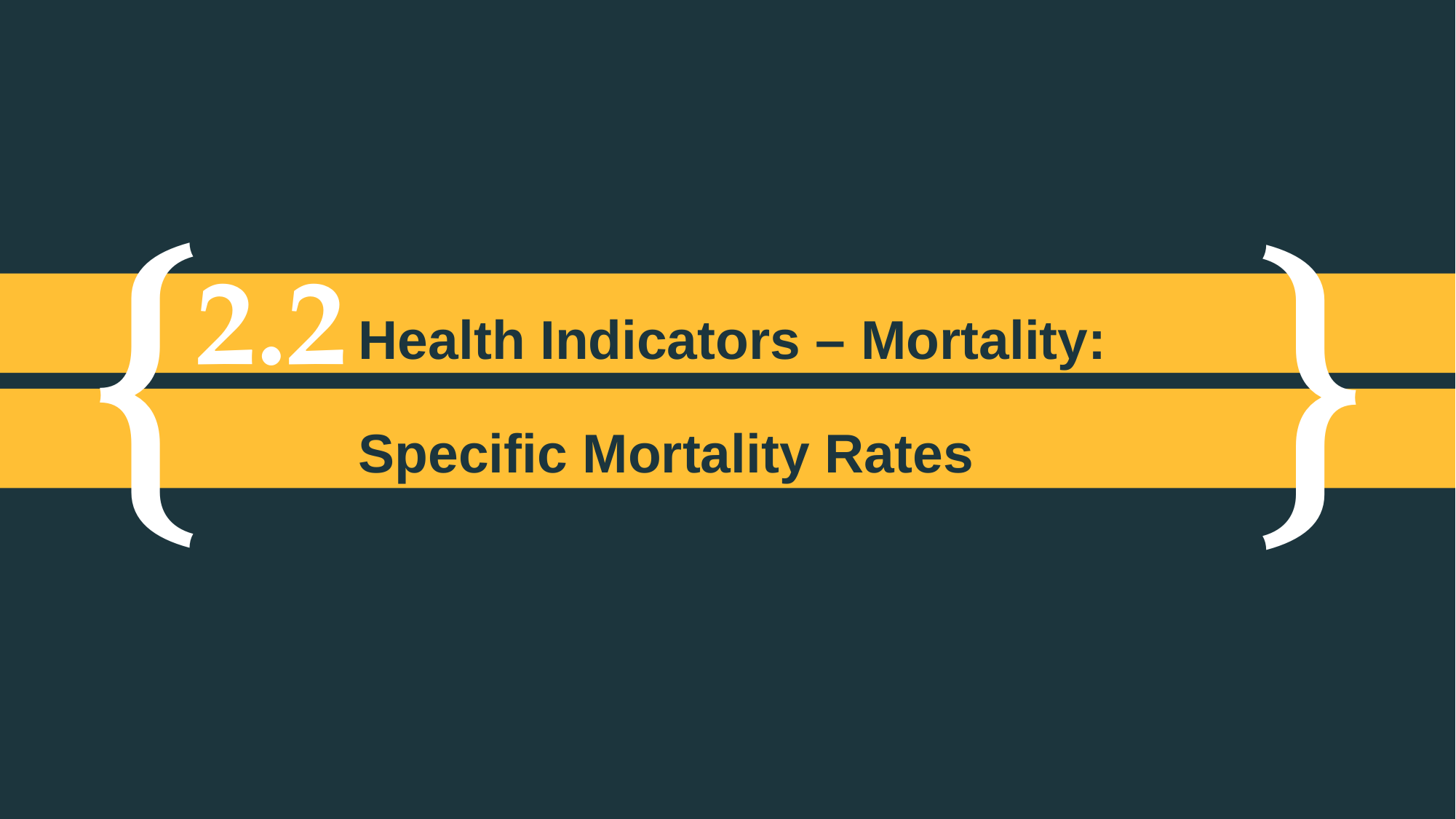

2.2
Health Indicators – Mortality:
Specific Mortality Rates